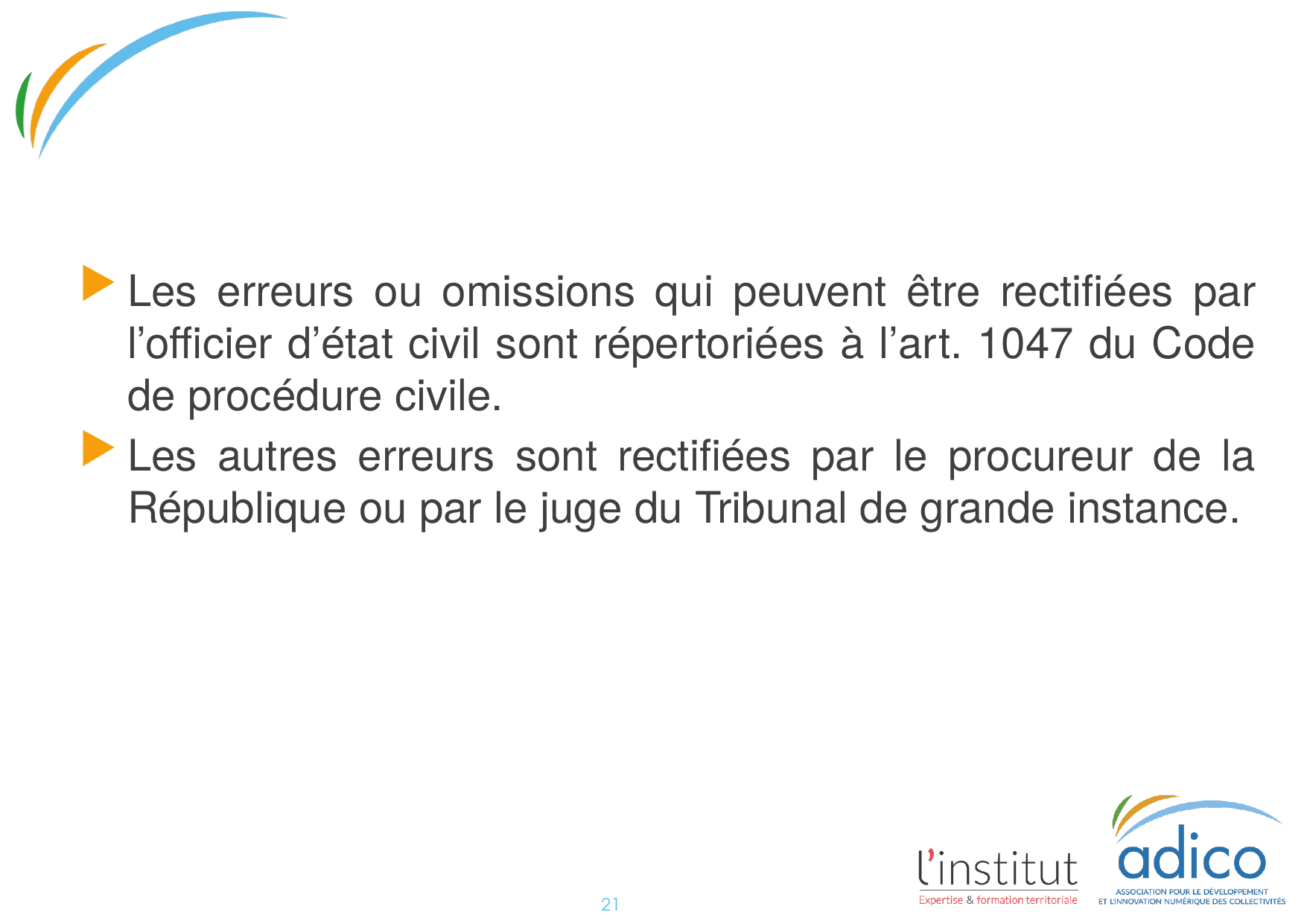

#

Les erreurs ou omissions qui peuvent être rectifiées par l’officier d’état civil sont répertoriées à l’art. 1047 du Code de procédure civile.
Les autres erreurs sont rectifiées par le procureur de la République ou par le juge du Tribunal de grande instance.